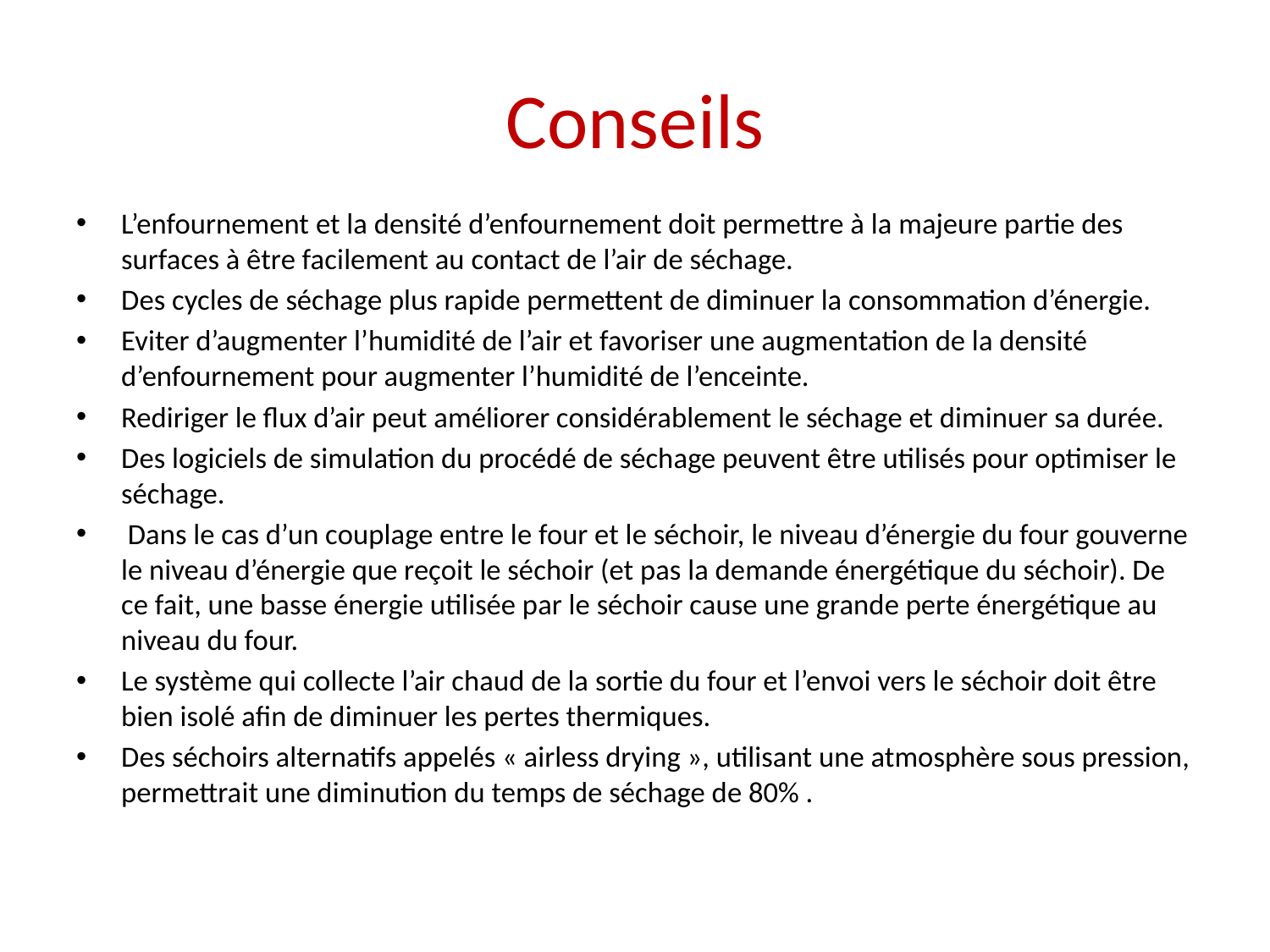

# Conseils
L’enfournement et la densité d’enfournement doit permettre à la majeure partie des surfaces à être facilement au contact de l’air de séchage.
Des cycles de séchage plus rapide permettent de diminuer la consommation d’énergie.
Eviter d’augmenter l’humidité de l’air et favoriser une augmentation de la densité d’enfournement pour augmenter l’humidité de l’enceinte.
Rediriger le flux d’air peut améliorer considérablement le séchage et diminuer sa durée.
Des logiciels de simulation du procédé de séchage peuvent être utilisés pour optimiser le séchage.
 Dans le cas d’un couplage entre le four et le séchoir, le niveau d’énergie du four gouverne le niveau d’énergie que reçoit le séchoir (et pas la demande énergétique du séchoir). De ce fait, une basse énergie utilisée par le séchoir cause une grande perte énergétique au niveau du four.
Le système qui collecte l’air chaud de la sortie du four et l’envoi vers le séchoir doit être bien isolé afin de diminuer les pertes thermiques.
Des séchoirs alternatifs appelés « airless drying », utilisant une atmosphère sous pression, permettrait une diminution du temps de séchage de 80% .